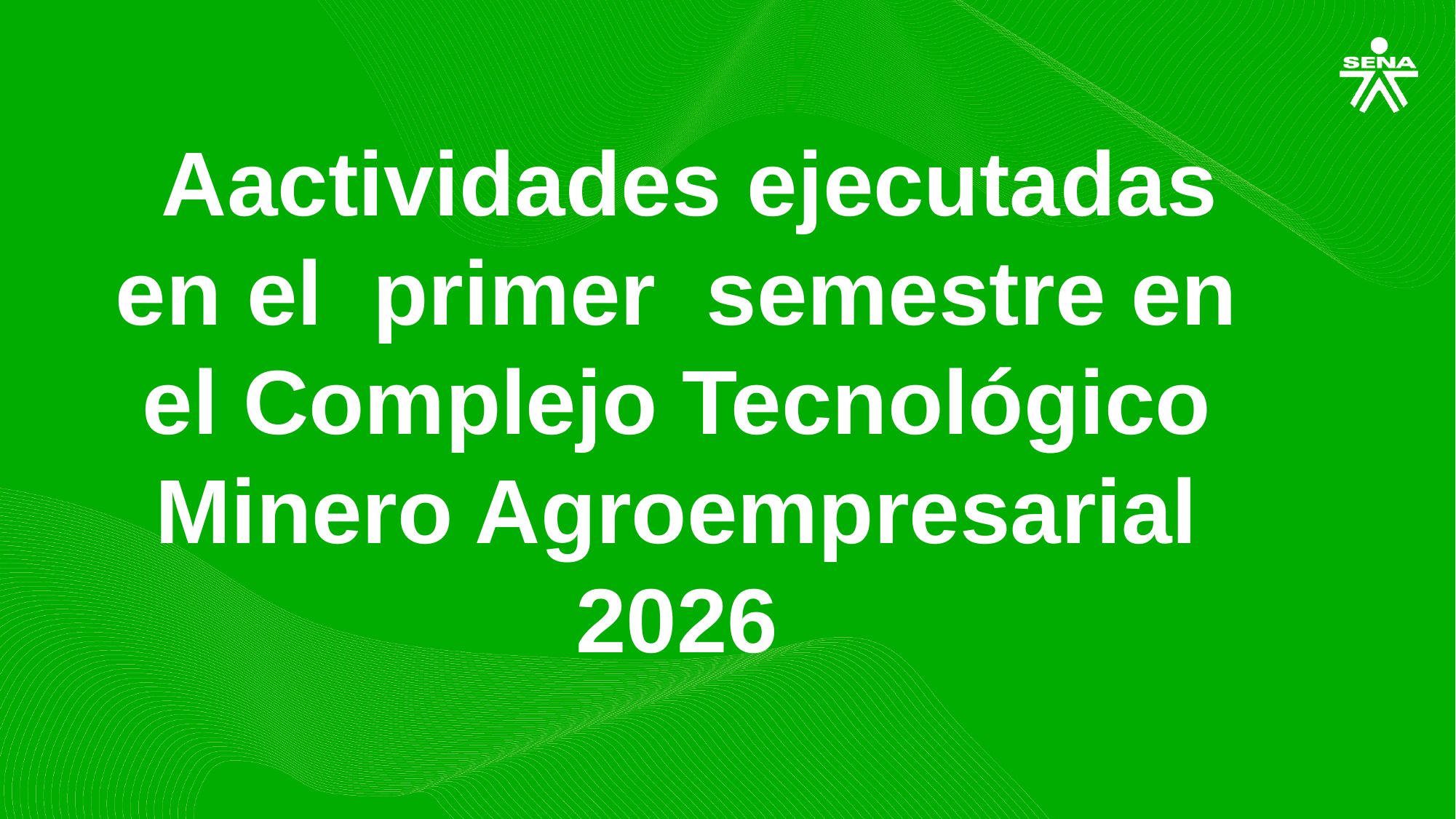

Aactividades ejecutadas en el  primer  semestre en el Complejo Tecnológico Minero Agroempresarial 2026